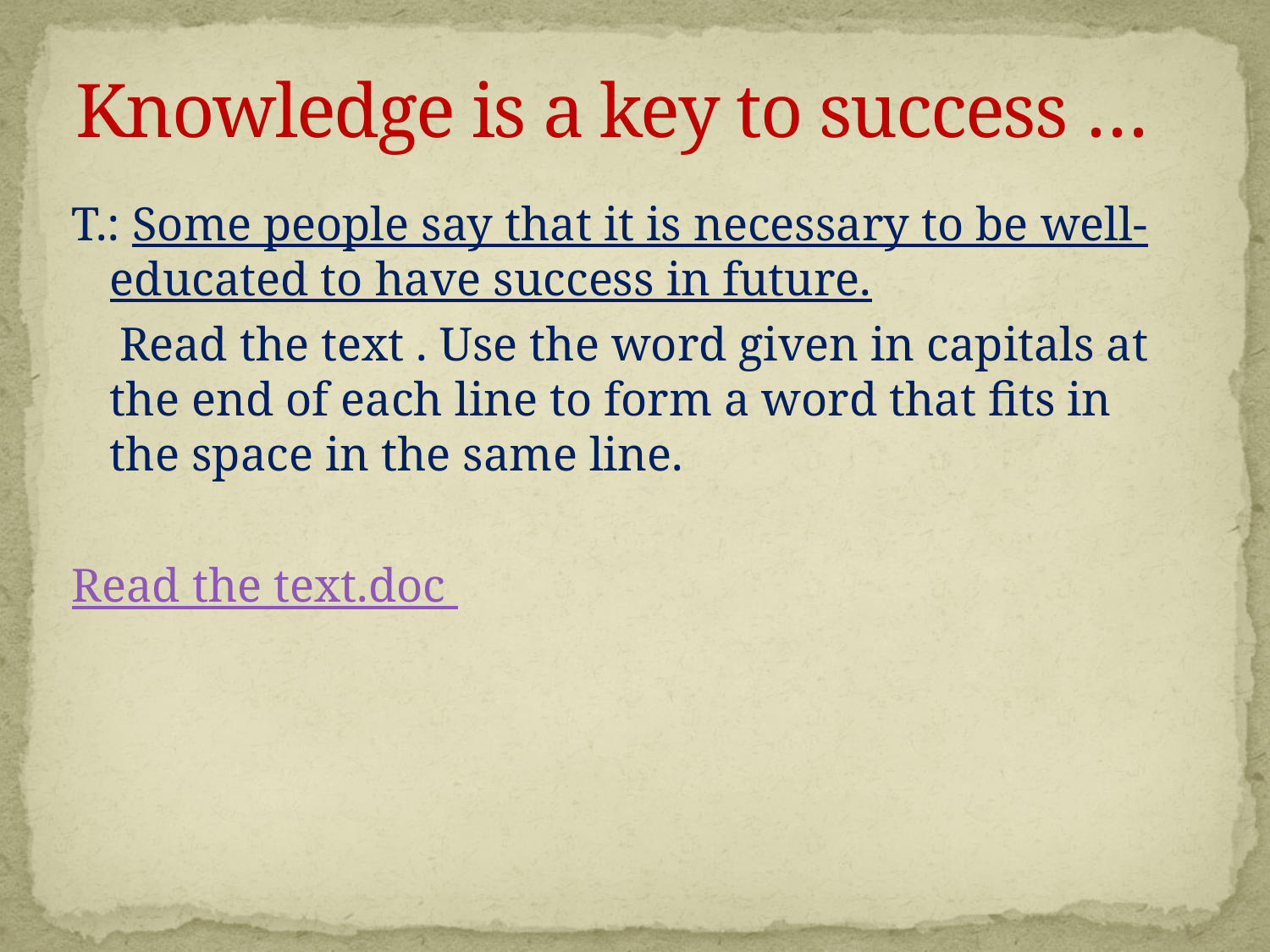

# Knowledge is a key to success …
T.: Some people say that it is necessary to be well-educated to have success in future.
    Read the text . Use the word given in capitals at the end of each line to form a word that fits in the space in the same line.

Read the text.doc